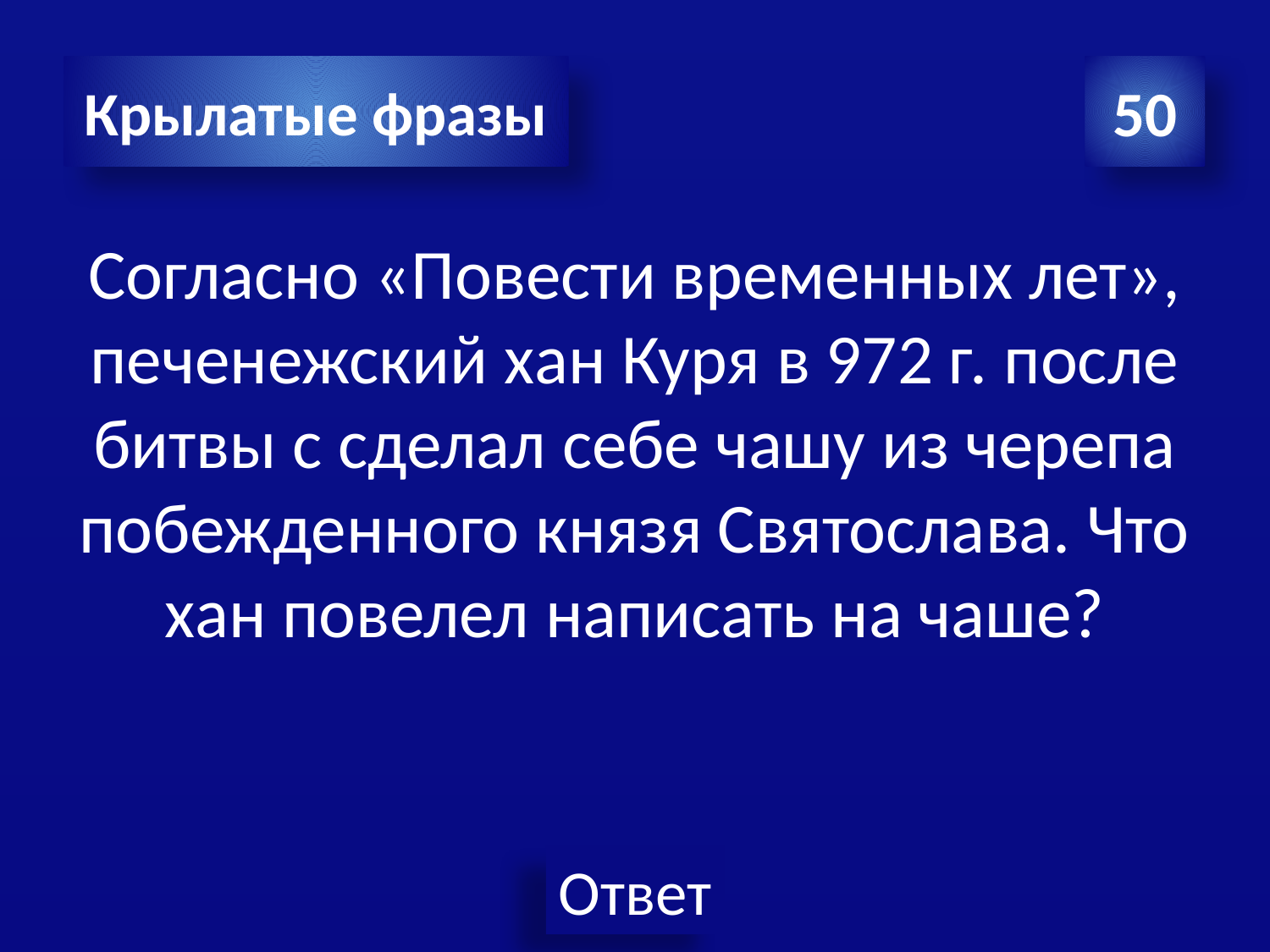

Крылатые фразы
50
Согласно «Повести временных лет», печенежский хан Куря в 972 г. после битвы с сделал себе чашу из черепа побежденного князя Святослава. Что хан повелел написать на чаше?